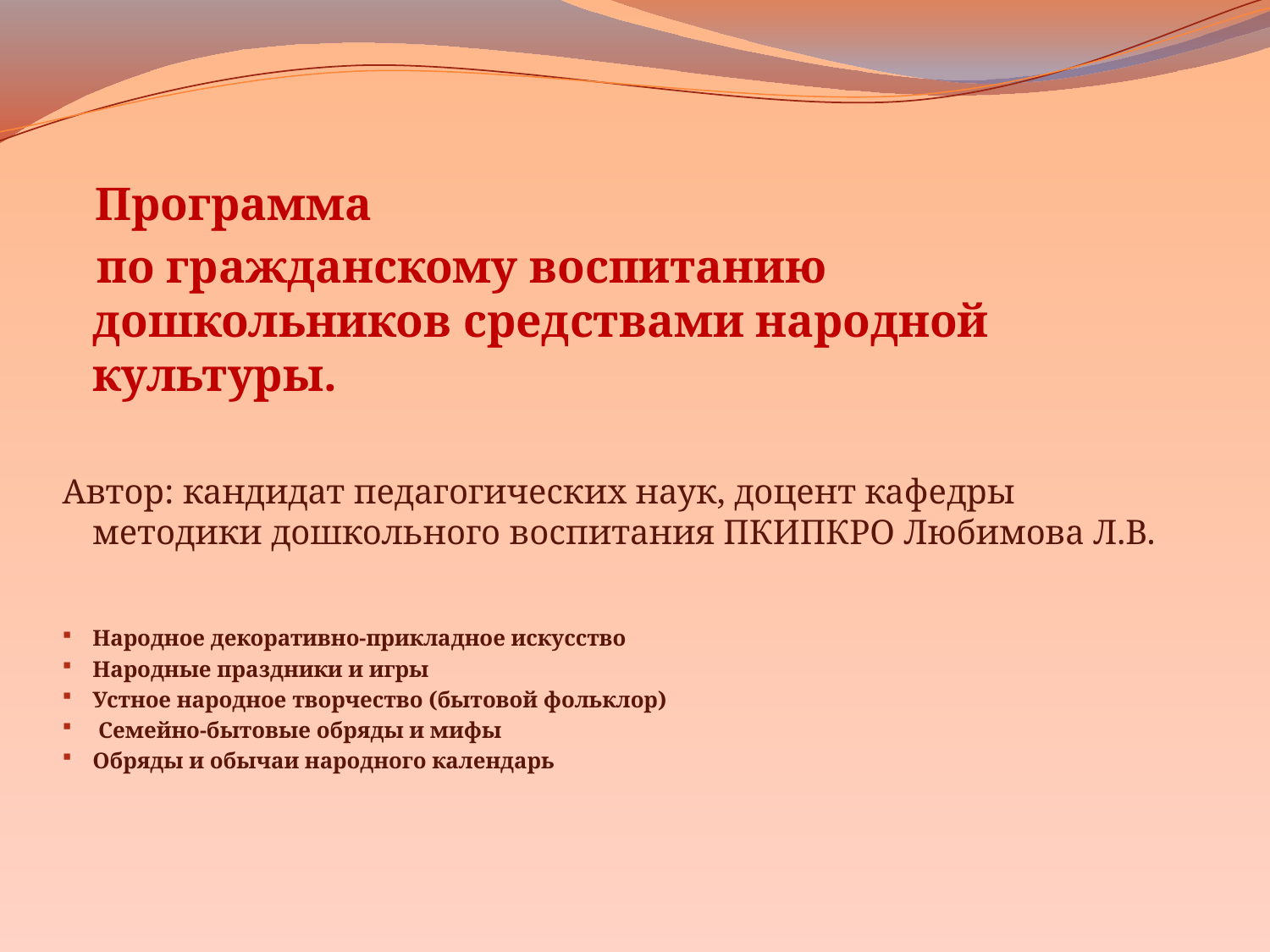

Программа
   по гражданскому воспитанию дошкольников средствами народной культуры.

Автор: кандидат педагогических наук, доцент кафедры методики дошкольного воспитания ПКИПКРО Любимова Л.В.

Народное декоративно-прикладное искусство
Народные праздники и игры
Устное народное творчество (бытовой фольклор)
 Семейно-бытовые обряды и мифы
Обряды и обычаи народного календарь